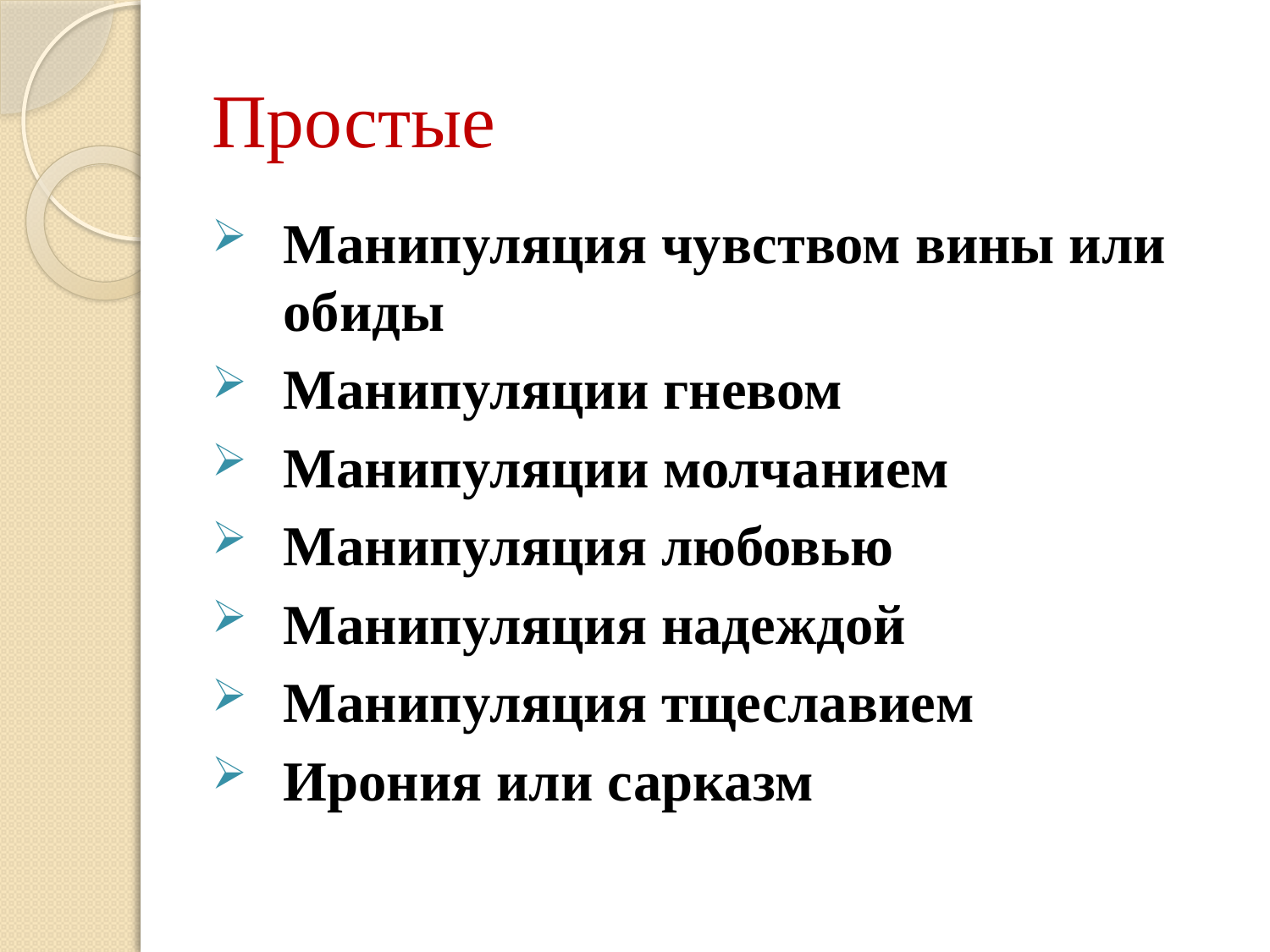

# Простые
Манипуляция чувством вины или обиды
Манипуляции гневом
Манипуляции молчанием
Манипуляция любовью
Манипуляция надеждой
Манипуляция тщеславием
Ирония или сарказм